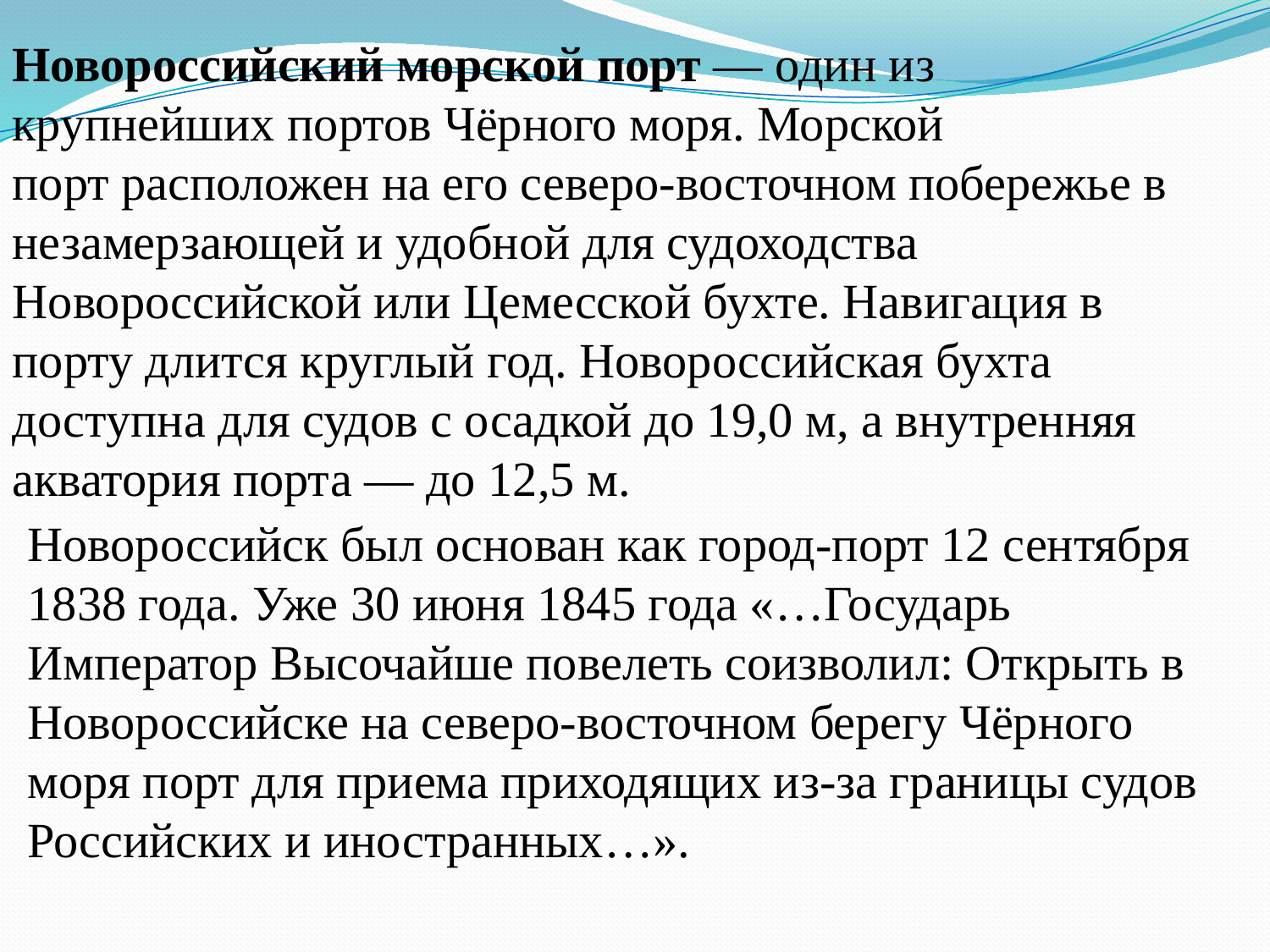

Новороссийский морской порт — один из крупнейших портов Чёрного моря. Морской порт расположен на его северо-восточном побережье в незамерзающей и удобной для судоходства Новороссийской или Цемесской бухте. Навигация в порту длится круглый год. Новороссийская бухта доступна для судов с осадкой до 19,0 м, а внутренняя акватория порта — до 12,5 м.
Новороссийск был основан как город-порт 12 сентября 1838 года. Уже 30 июня 1845 года «…Государь Император Высочайше повелеть соизволил: Открыть в Новороссийске на северо-восточном берегу Чёрного моря порт для приема приходящих из-за границы судов Российских и иностранных…».